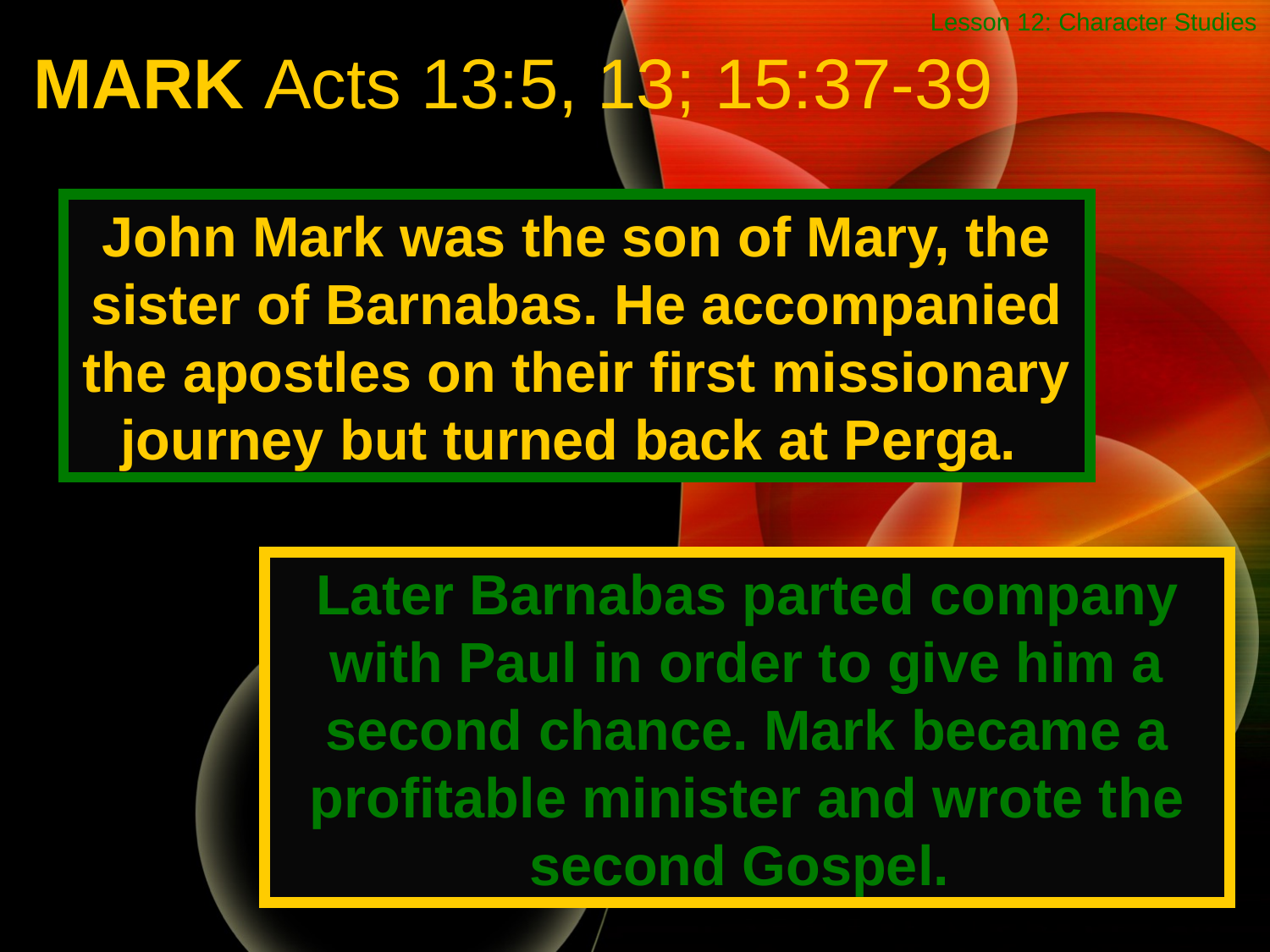

Lesson 12: Character Studies
MARK Acts 13:5, 13; 15:37-39
John Mark was the son of Mary, the sister of Barnabas. He accompanied the apostles on their first missionary journey but turned back at Perga.
Later Barnabas parted company with Paul in order to give him a second chance. Mark became a
profitable minister and wrote the second Gospel.